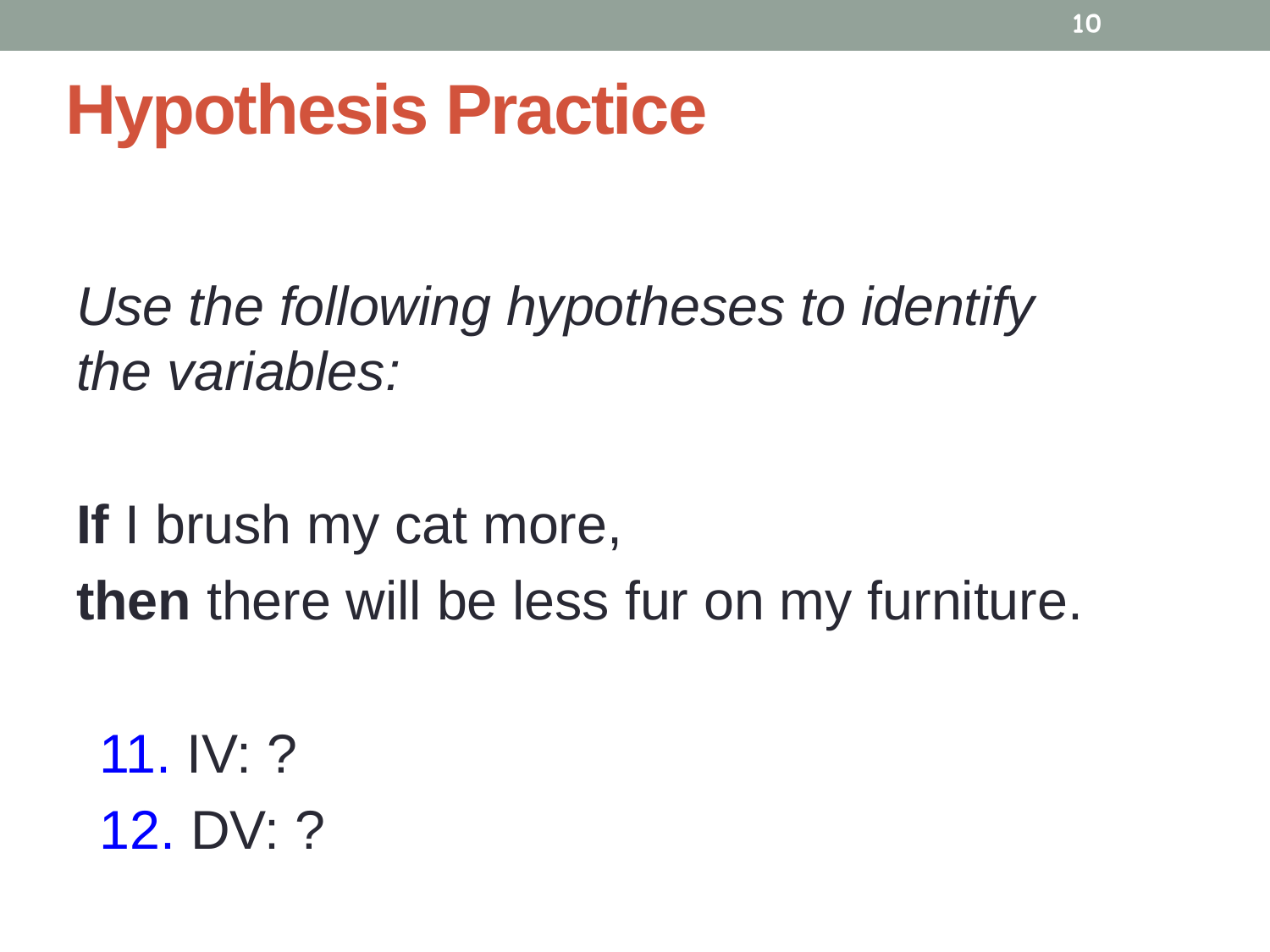

10
# Hypothesis Practice
Use the following hypotheses to identify the variables:

If I brush my cat more,
then there will be less fur on my furniture.

	11. IV: ?
	12. DV: ?